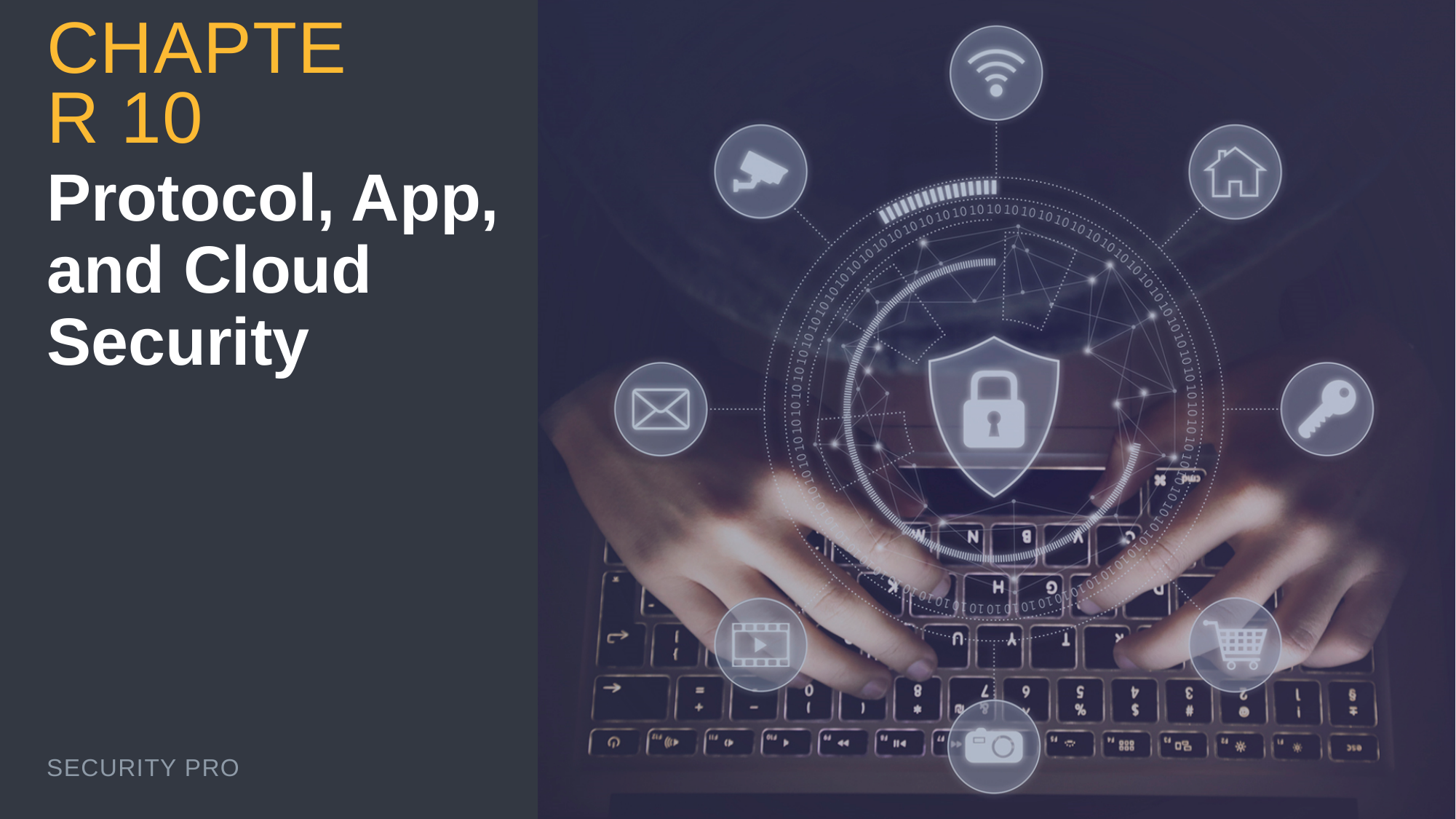

Chapter 10
# Protocol, App, and Cloud Security
Security Pro